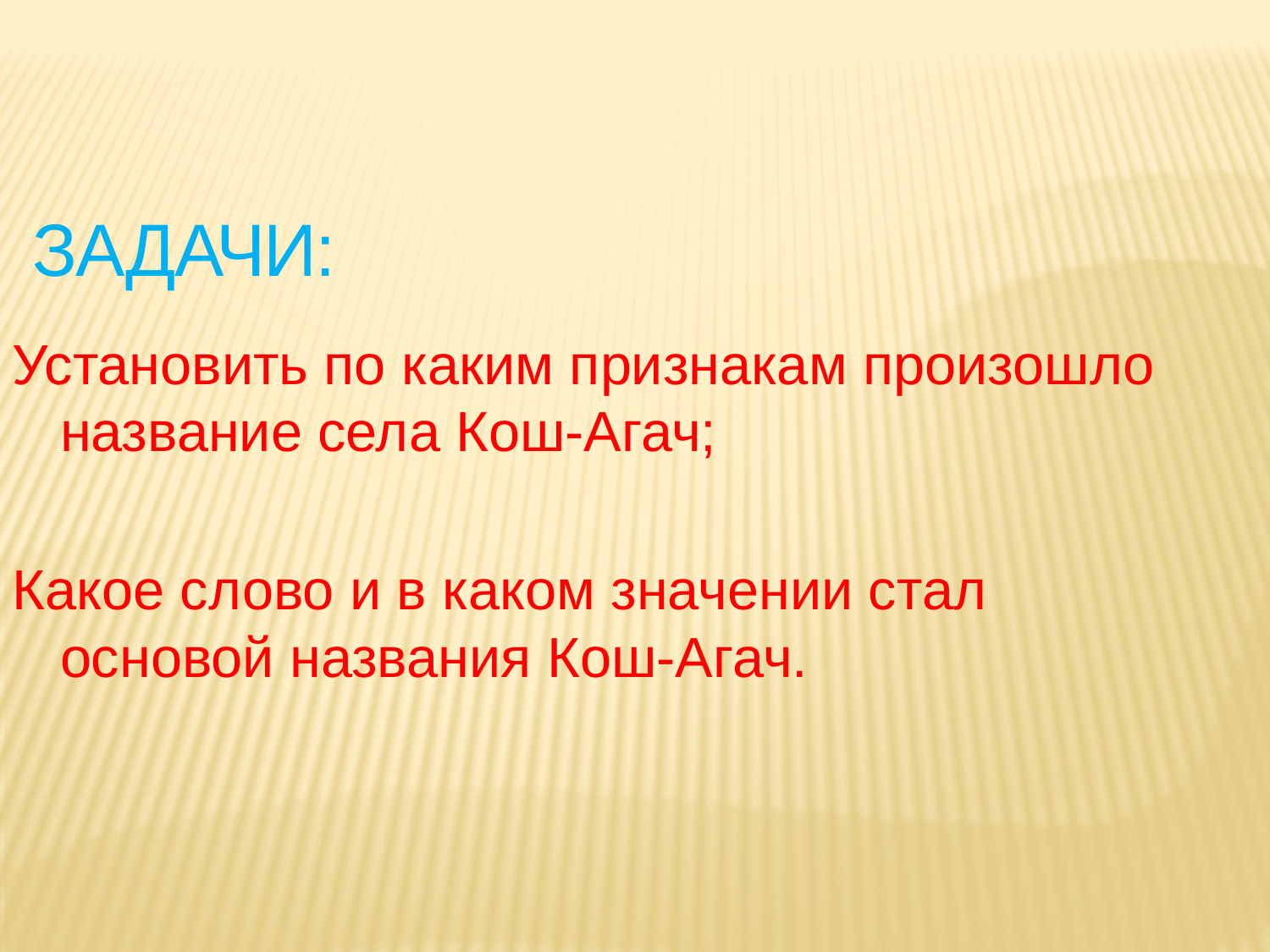

Задачи:

Установить по каким признакам произошло название села Кош-Агач;

Какое слово и в каком значении стал основой названия Кош-Агач.